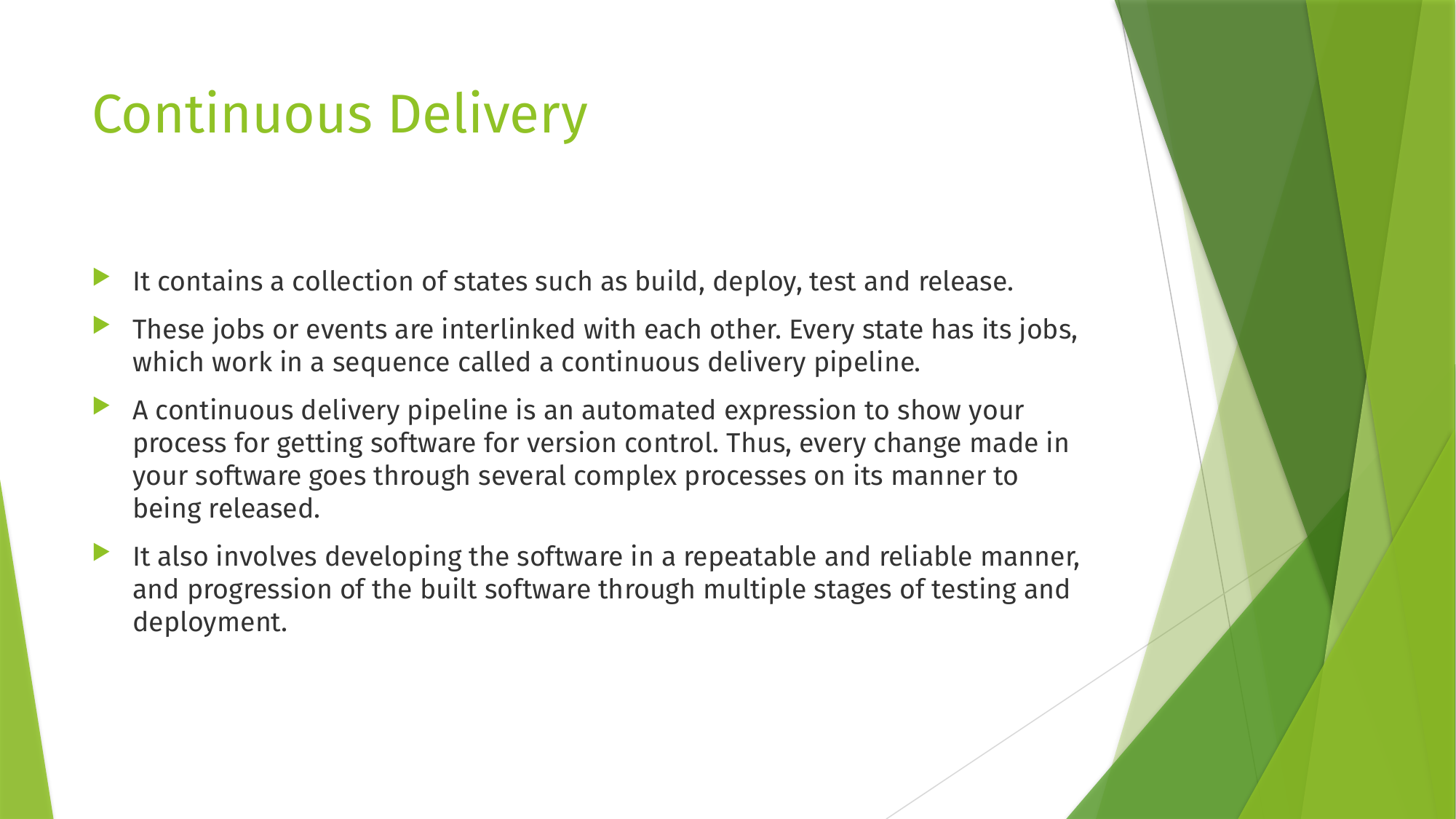

# Continuous Delivery
It contains a collection of states such as build, deploy, test and release.
These jobs or events are interlinked with each other. Every state has its jobs, which work in a sequence called a continuous delivery pipeline.
A continuous delivery pipeline is an automated expression to show your process for getting software for version control. Thus, every change made in your software goes through several complex processes on its manner to being released.
It also involves developing the software in a repeatable and reliable manner, and progression of the built software through multiple stages of testing and deployment.